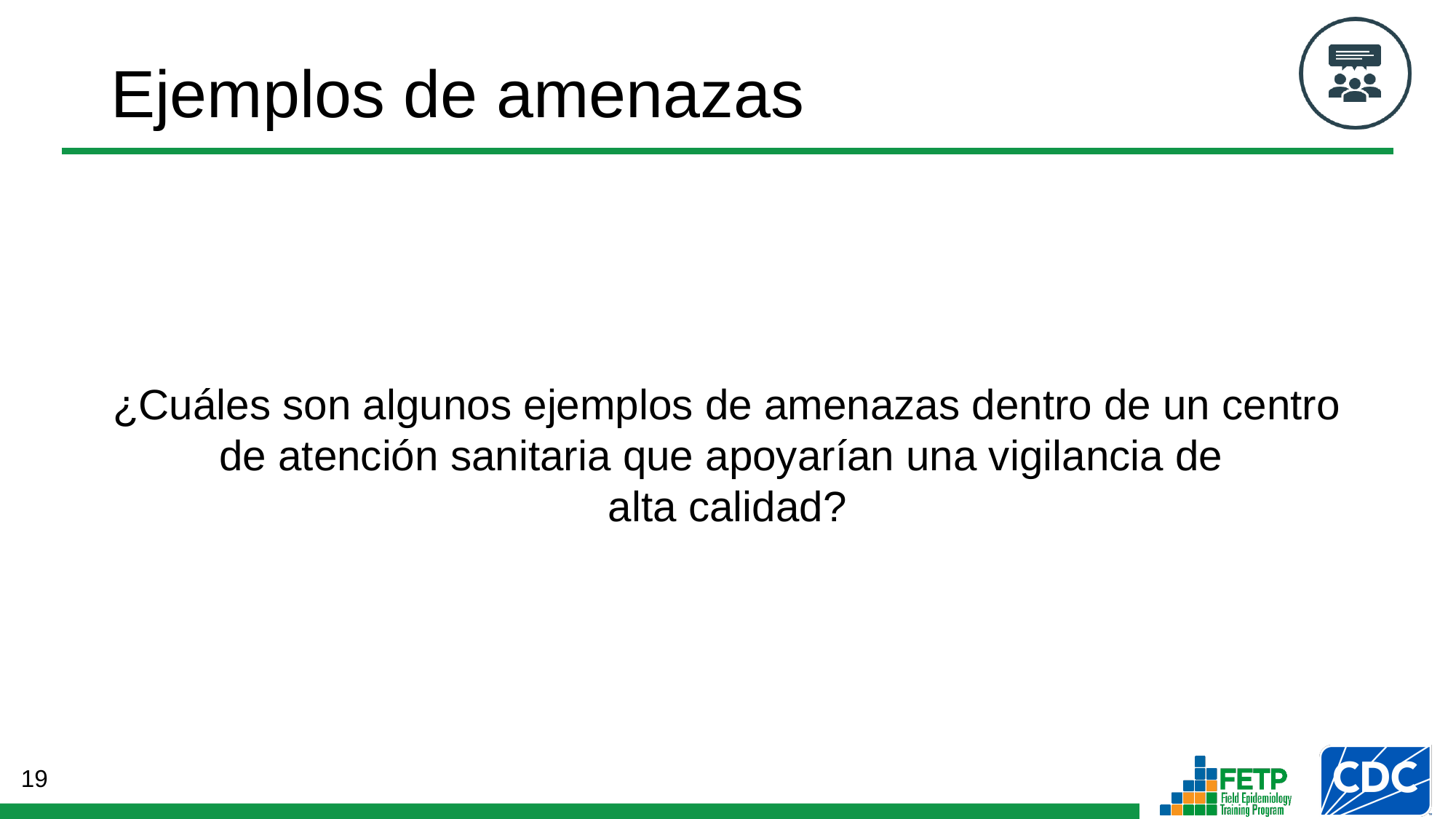

# Ejemplos de amenazas
¿Cuáles son algunos ejemplos de amenazas dentro de un centro de atención sanitaria que apoyarían una vigilancia de
alta calidad?